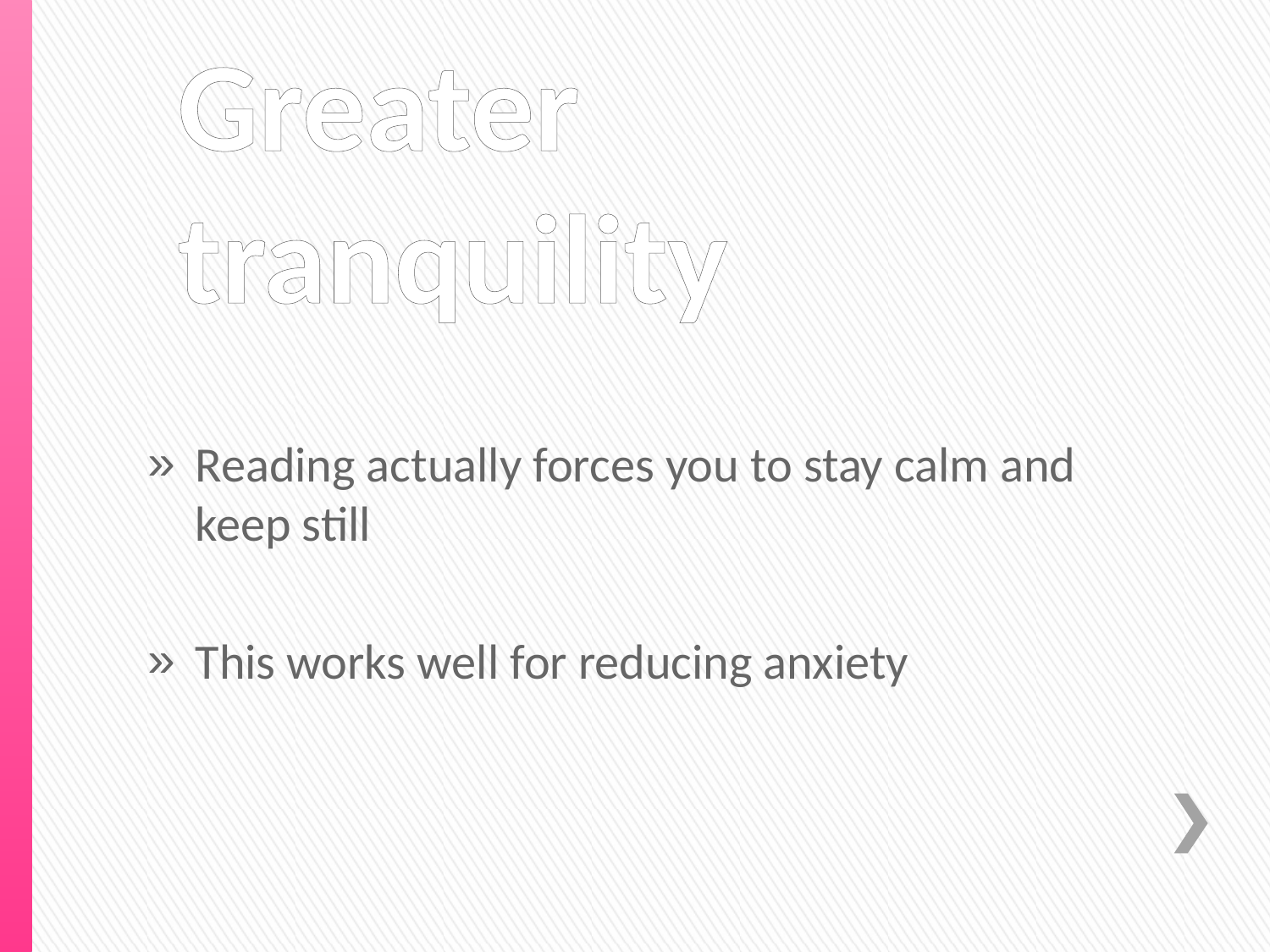

# Greater tranquility
Reading actually forces you to stay calm and keep still

This works well for reducing anxiety